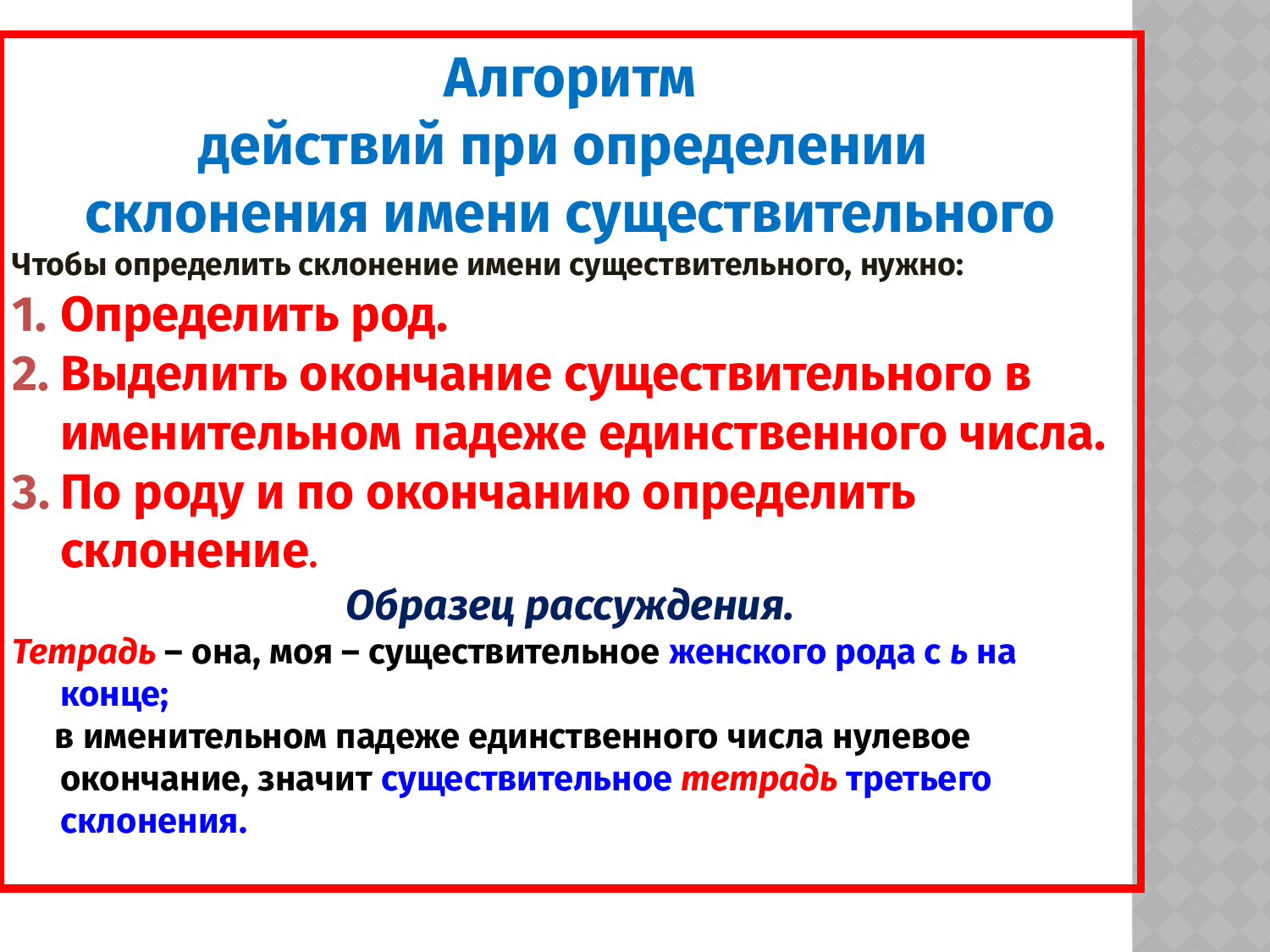

Алгоритм
действий при определении
склонения имени существительного
Чтобы определить склонение имени существительного, нужно:
Определить род.
Выделить окончание существительного в именительном падеже единственного числа.
По роду и по окончанию определить склонение.
Образец рассуждения.
Тетрадь – она, моя – существительное женского рода с ь на конце;
     в именительном падеже единственного числа нулевое окончание, значит существительное тетрадь третьего склонения.